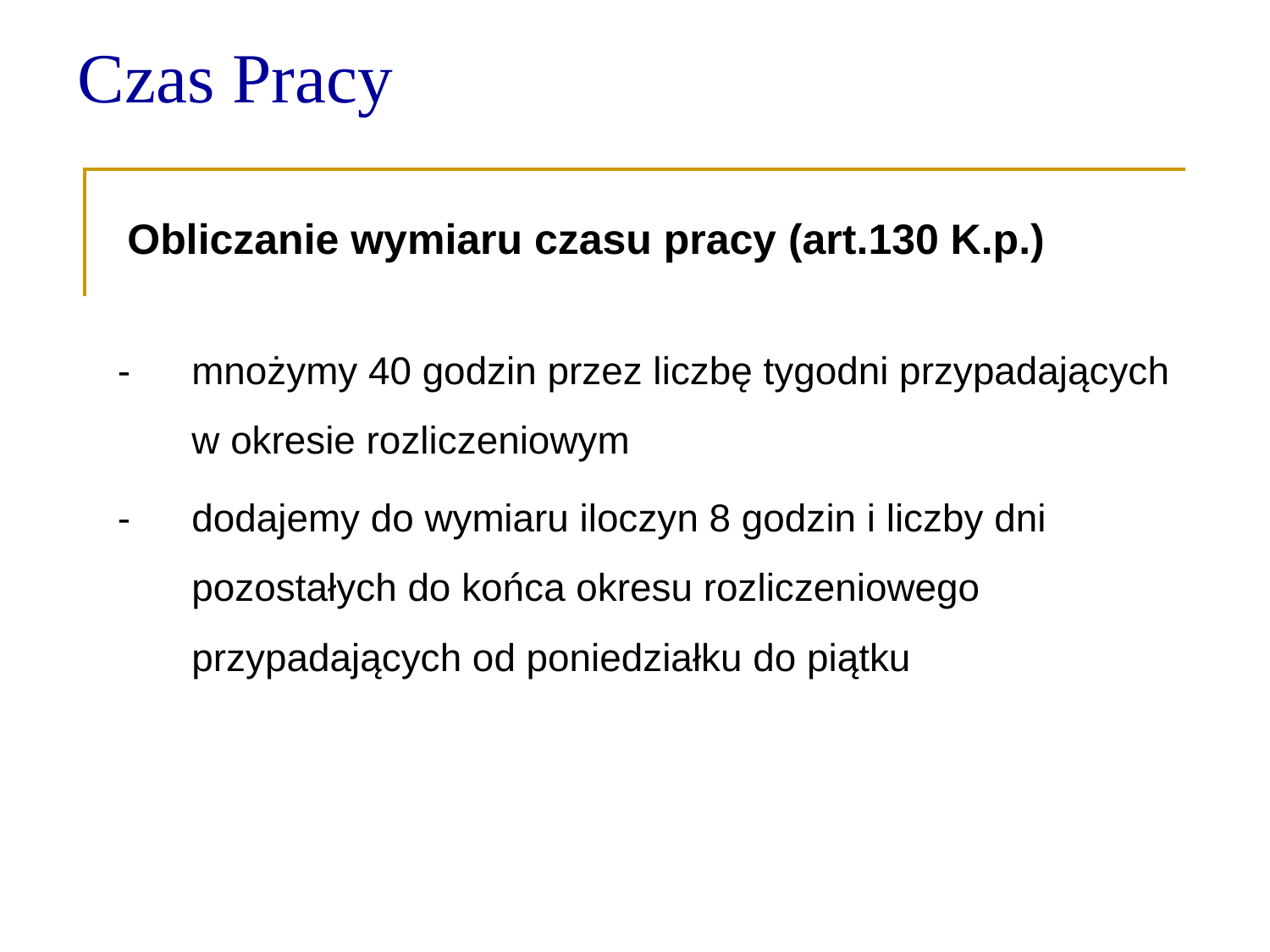

Czas Pracy
Obliczanie wymiaru czasu pracy (art.130 K.p.)
-	mnożymy 40 godzin przez liczbę tygodni przypadających w okresie rozliczeniowym
-	dodajemy do wymiaru iloczyn 8 godzin i liczby dni pozostałych do końca okresu rozliczeniowego przypadających od poniedziałku do piątku